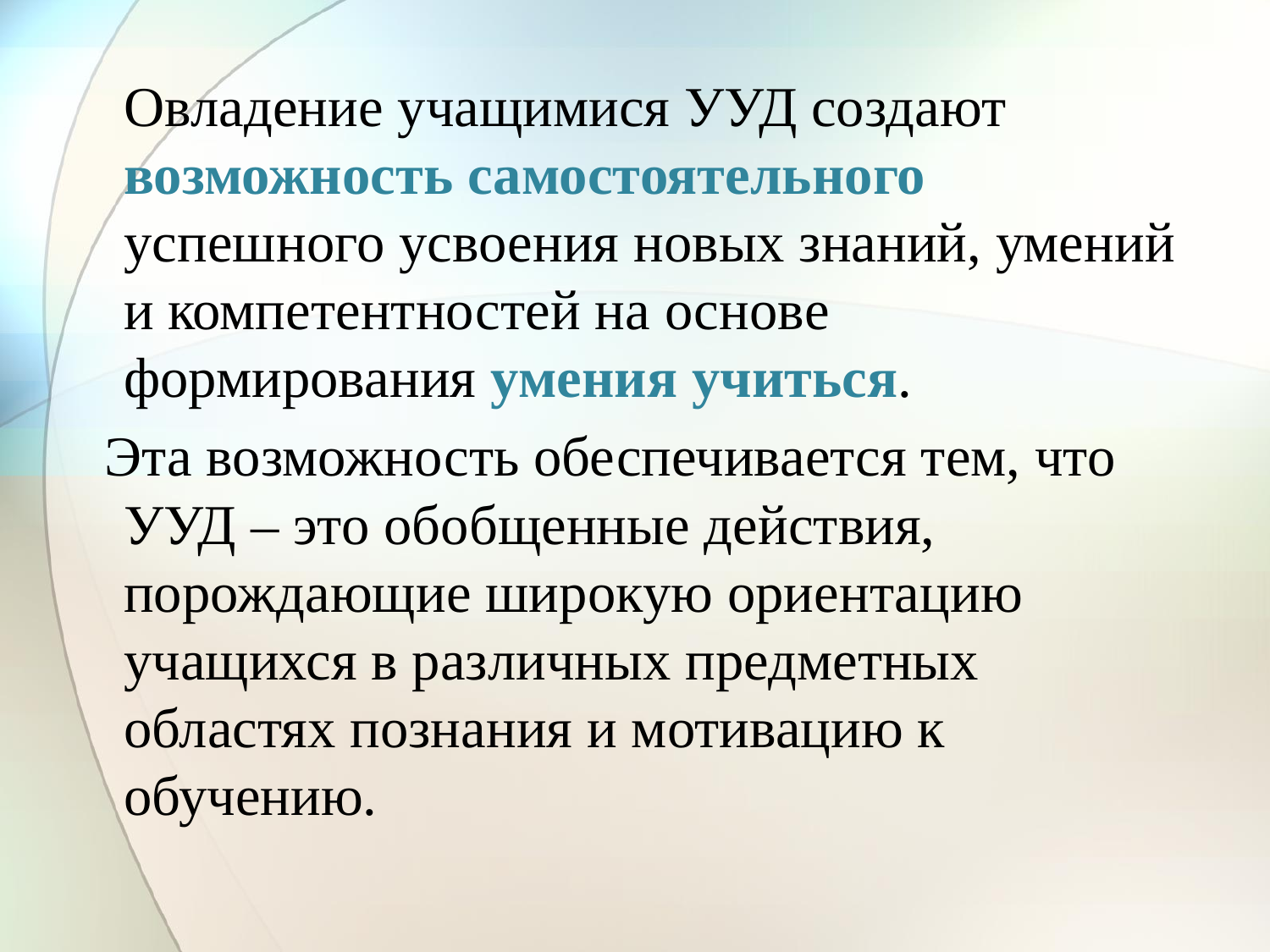

Овладение учащимися УУД создают возможность самостоятельного успешного усвоения новых знаний, умений и компетентностей на основе формирования умения учиться.
  Эта возможность обеспечивается тем, что УУД – это обобщенные действия, порождающие широкую ориентацию учащихся в различных предметных областях познания и мотивацию к обучению.